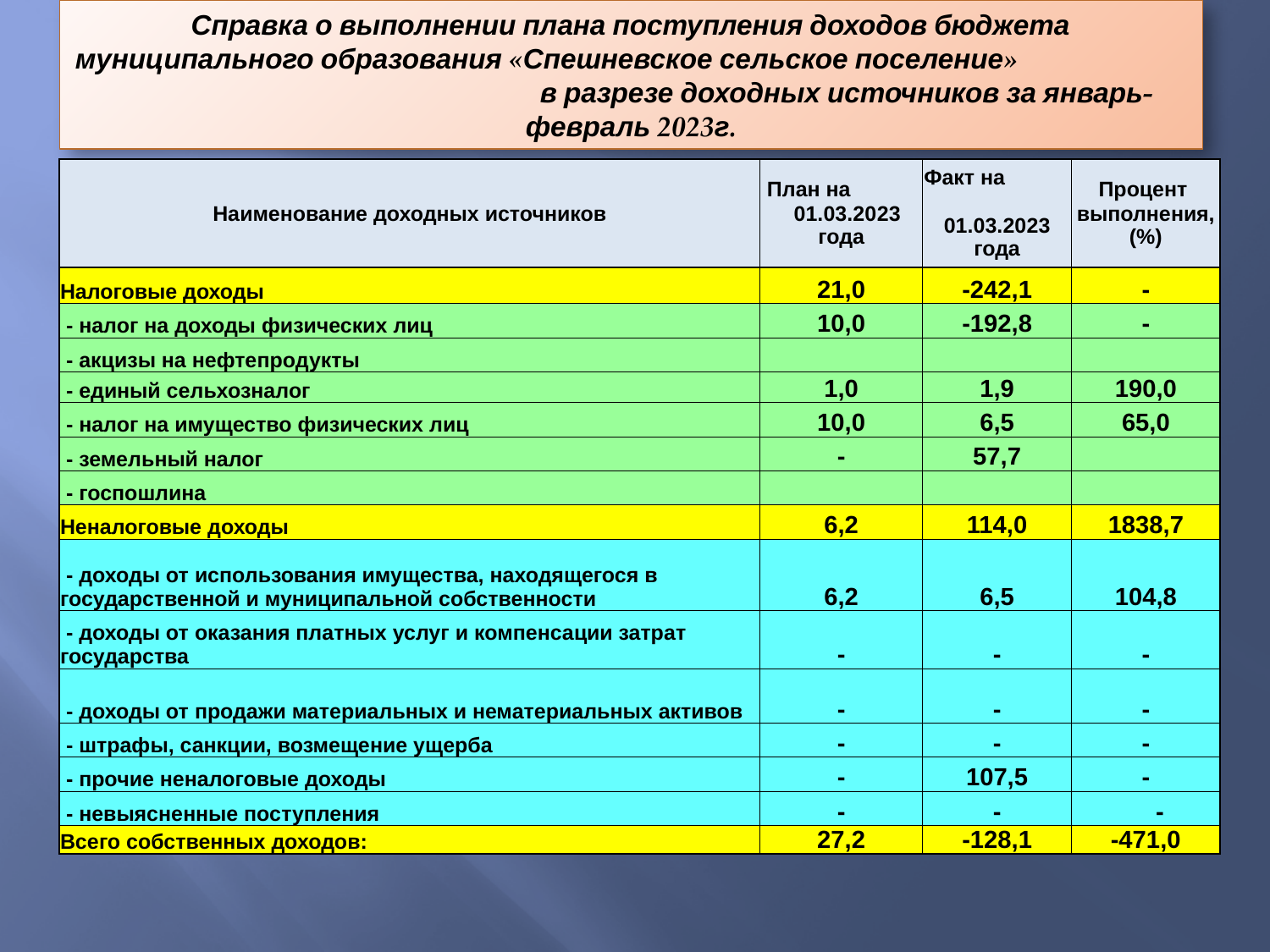

# Справка о выполнении плана поступления доходов бюджета муниципального образования «Спешневское сельское поселение»                                                                                       в разрезе доходных источников за январь-февраль 2023г.
| Наименование доходных источников | План на 01.03.2023 года | Факт на 01.03.2023 года | Процент выполнения, (%) |
| --- | --- | --- | --- |
| Налоговые доходы | 21,0 | -242,1 | - |
| - налог на доходы физических лиц | 10,0 | -192,8 | - |
| - акцизы на нефтепродукты |  |  |  |
| - единый сельхозналог | 1,0 | 1,9 | 190,0 |
| - налог на имущество физических лиц | 10,0 | 6,5 | 65,0 |
| - земельный налог | - | 57,7 |  |
| - госпошлина |  |  |  |
| Неналоговые доходы | 6,2 | 114,0 | 1838,7 |
| - доходы от использования имущества, находящегося в государственной и муниципальной собственности | 6,2 | 6,5 | 104,8 |
| - доходы от оказания платных услуг и компенсации затрат государства | - | - | - |
| - доходы от продажи материальных и нематериальных активов | - | - | - |
| - штрафы, санкции, возмещение ущерба | - | - | - |
| - прочие неналоговые доходы | - | 107,5 | - |
| - невыясненные поступления | - | - | - |
| Всего собственных доходов: | 27,2 | -128,1 | -471,0 |